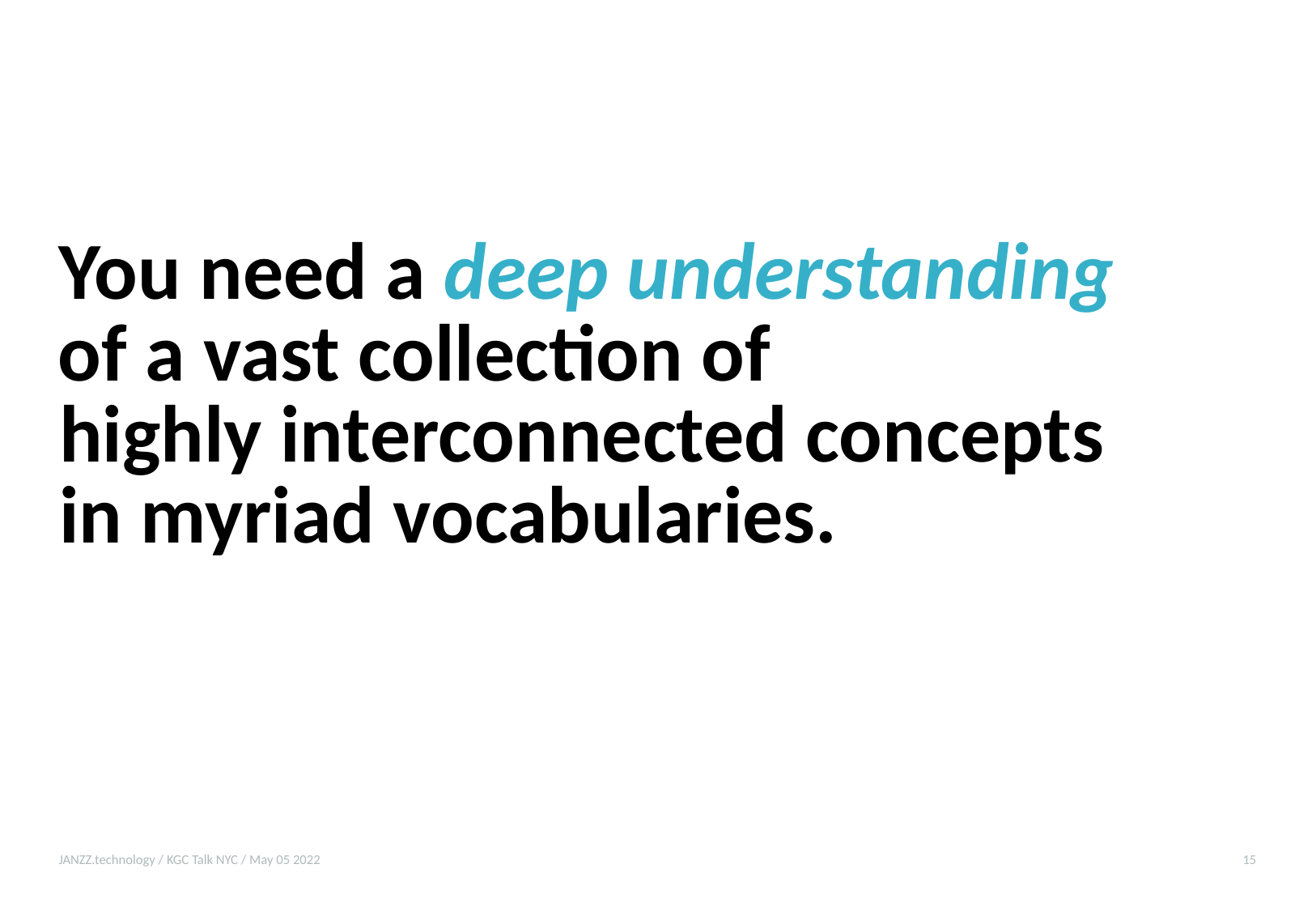

# You need a deep understanding
of a vast collection of
highly interconnected concepts
in myriad vocabularies.
JANZZ.technology / KGC Talk NYC / May 05 2022
15